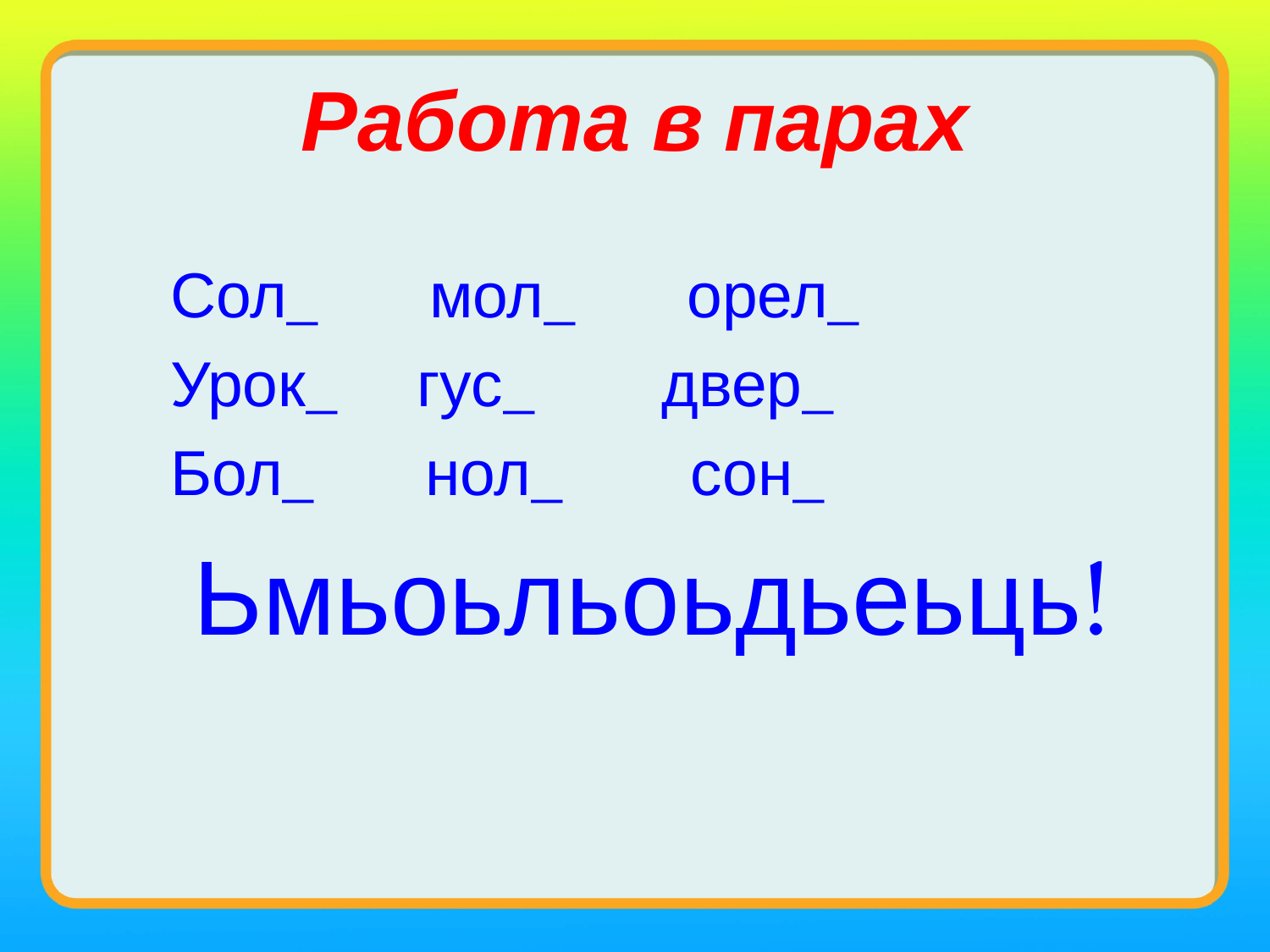

# Работа в парах

    Сол_       мол_       орел_
    Урок_     гус_        двер_
    Бол_       нол_        сон_
    Ьмьоьльоьдьеьць!